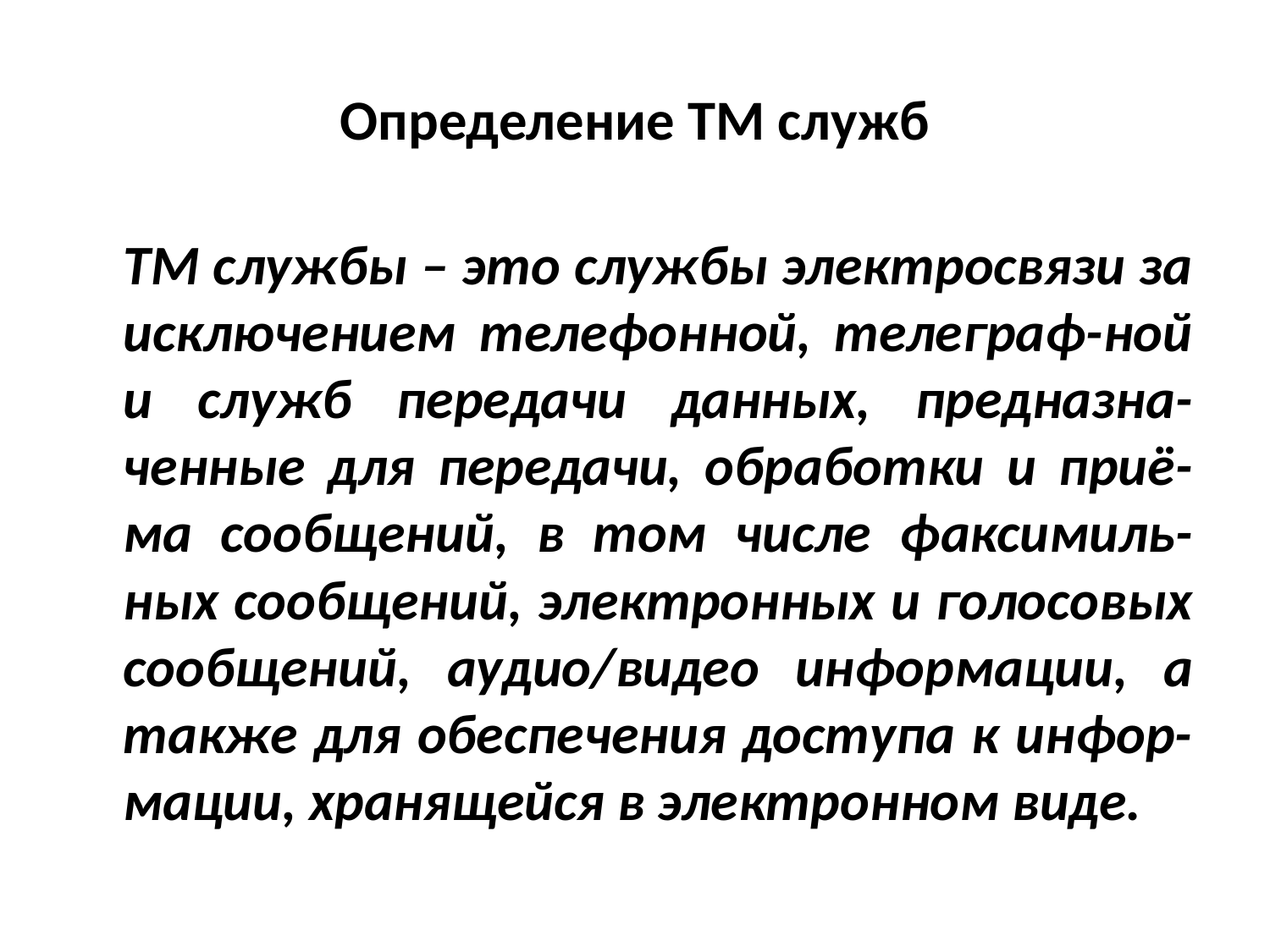

# Определение ТМ служб
	ТМ службы – это службы электросвязи за исключением телефонной, телеграф-ной и служб передачи данных, предназна- ченные для передачи, обработки и приё- ма сообщений, в том числе факсимиль- ных сообщений, электронных и голосовых сообщений, аудио/видео информации, а также для обеспечения доступа к инфор- мации, хранящейся в электронном виде.